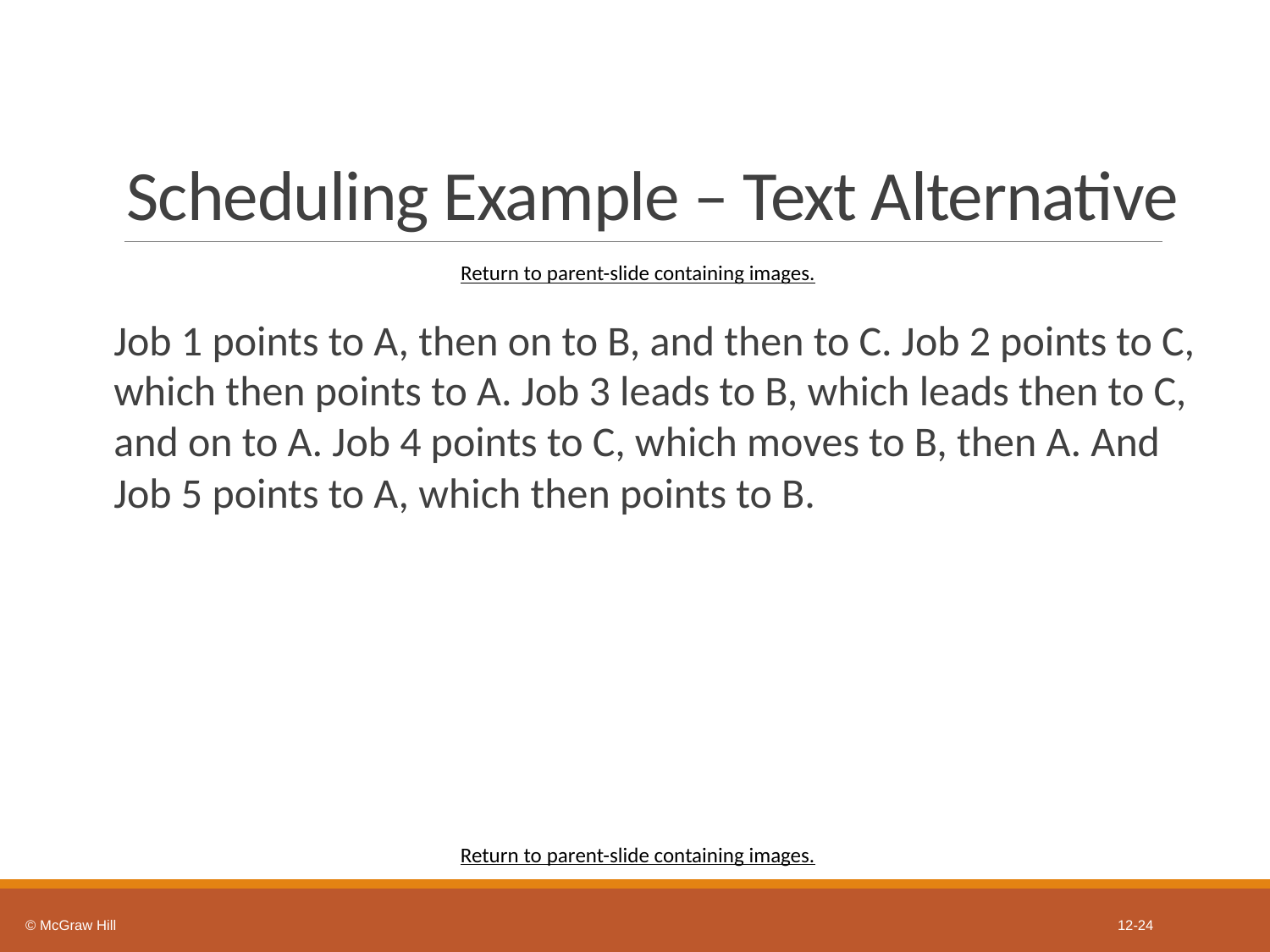

# Scheduling Example – Text Alternative
Return to parent-slide containing images.
Job 1 points to A, then on to B, and then to C. Job 2 points to C, which then points to A. Job 3 leads to B, which leads then to C, and on to A. Job 4 points to C, which moves to B, then A. And Job 5 points to A, which then points to B.
Return to parent-slide containing images.